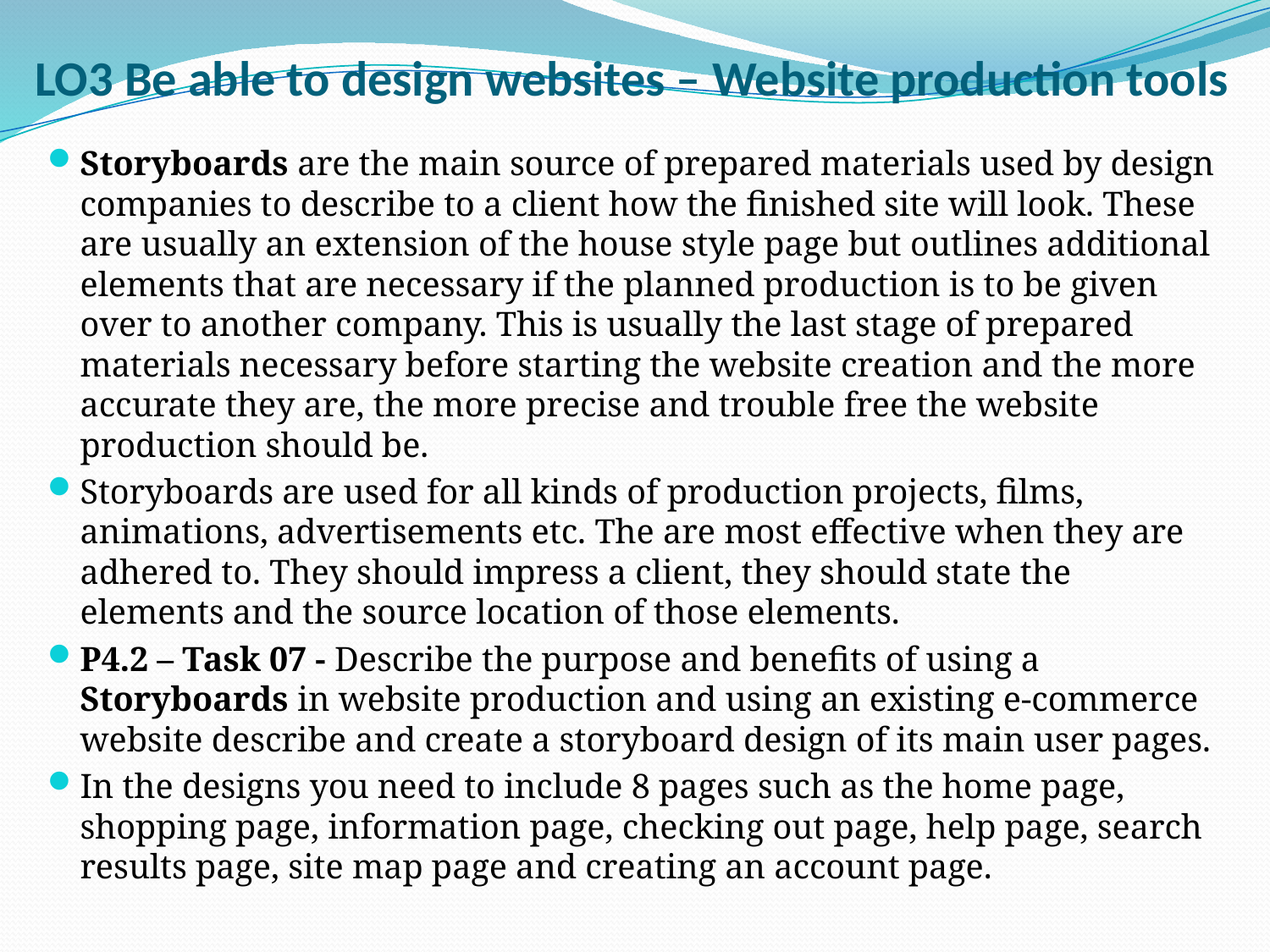

# LO3 Be able to design websites – Website production tools
Storyboards are the main source of prepared materials used by design companies to describe to a client how the finished site will look. These are usually an extension of the house style page but outlines additional elements that are necessary if the planned production is to be given over to another company. This is usually the last stage of prepared materials necessary before starting the website creation and the more accurate they are, the more precise and trouble free the website production should be.
Storyboards are used for all kinds of production projects, films, animations, advertisements etc. The are most effective when they are adhered to. They should impress a client, they should state the elements and the source location of those elements.
P4.2 – Task 07 - Describe the purpose and benefits of using a Storyboards in website production and using an existing e-commerce website describe and create a storyboard design of its main user pages.
In the designs you need to include 8 pages such as the home page, shopping page, information page, checking out page, help page, search results page, site map page and creating an account page.